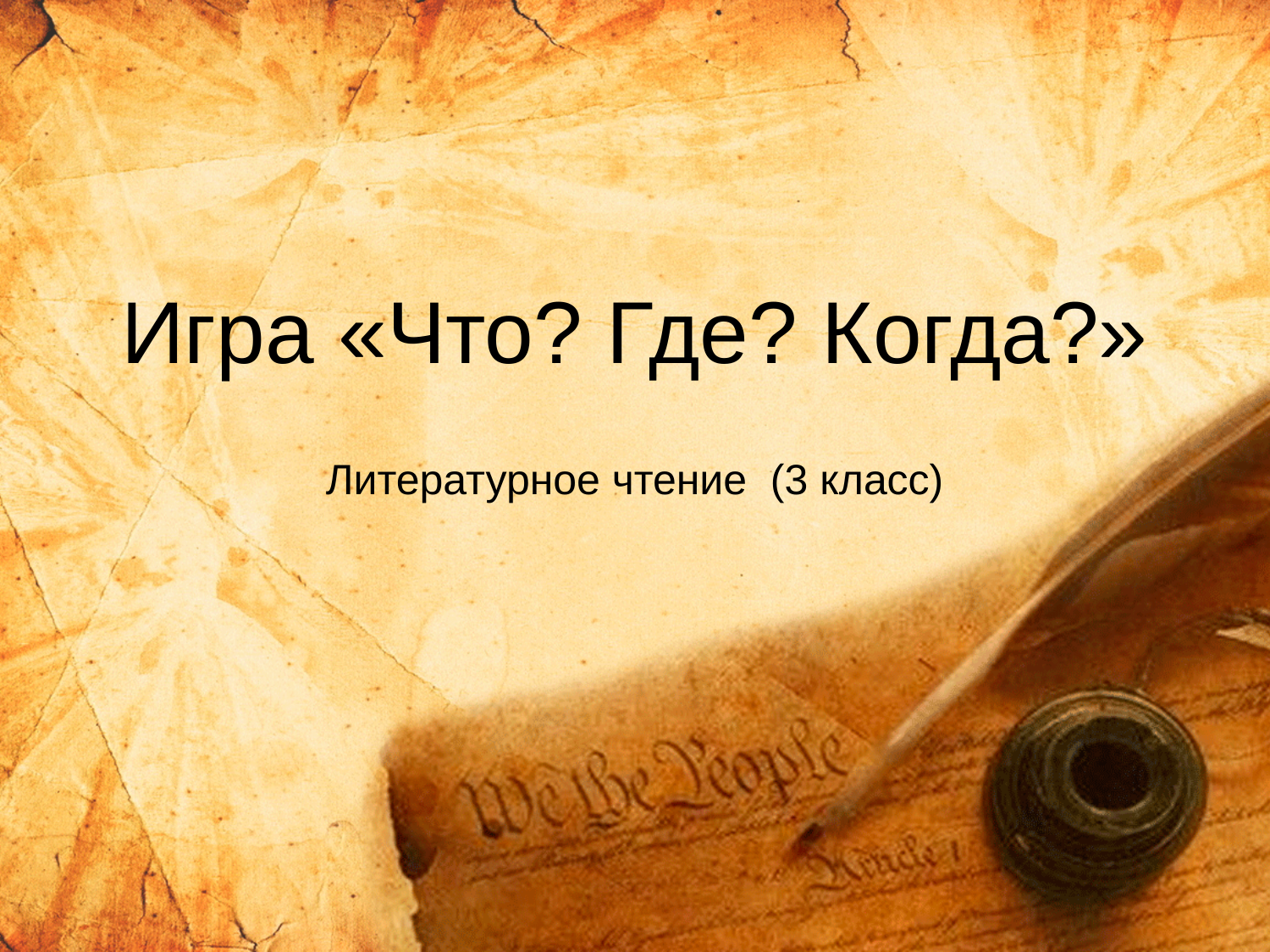

# Игра «Что? Где? Когда?»
Литературное чтение  (3 класс)